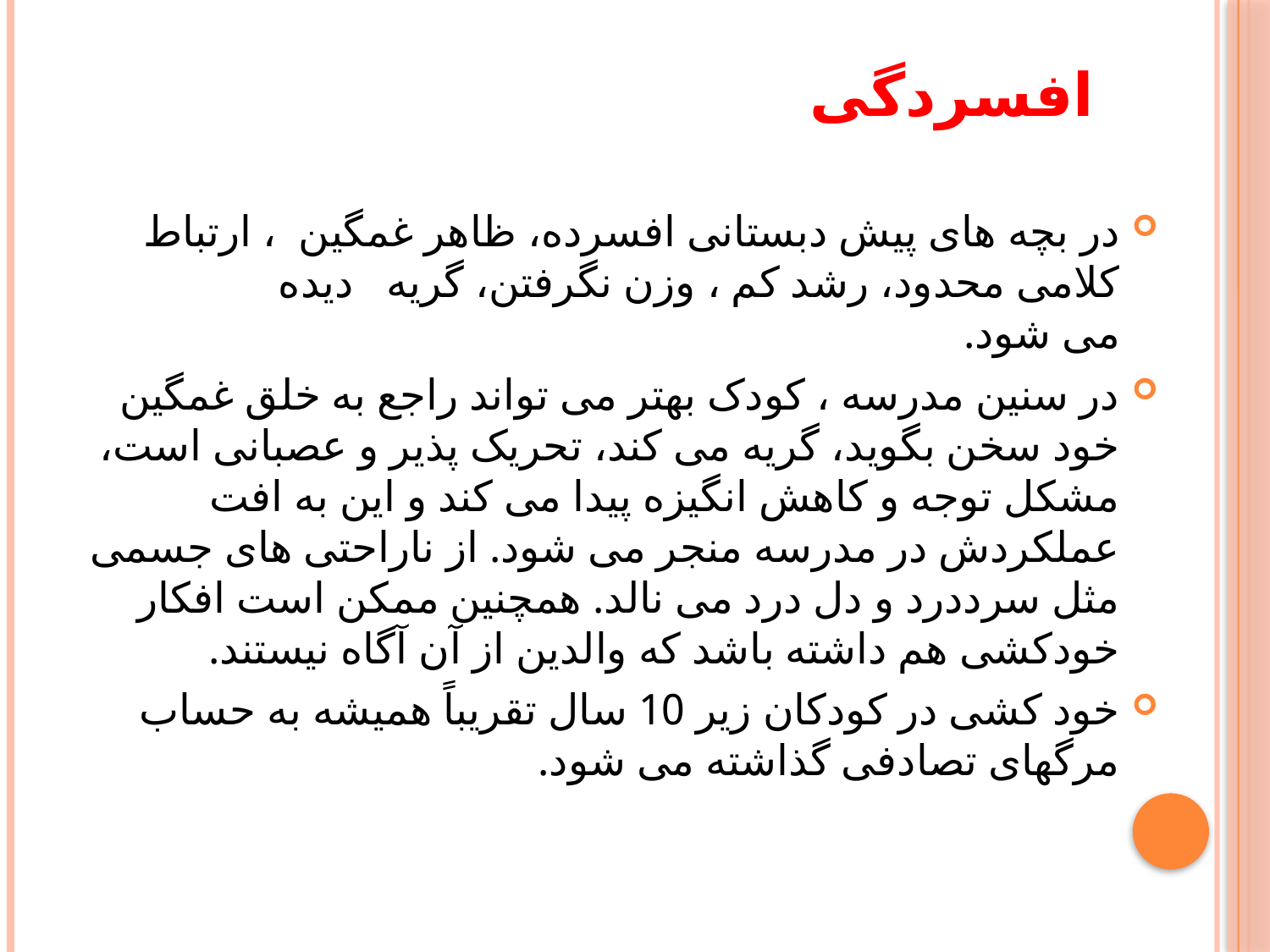

# افسردگی
در بچه های پیش دبستانی افسرده، ظاهر غمگین  ، ارتباط کلامی محدود، رشد کم ، وزن نگرفتن، گریه   دیده
می شود.
در سنین مدرسه ، کودک بهتر می تواند راجع به خلق غمگین خود سخن بگوید، گریه می کند، تحریک پذیر و عصبانی است، مشکل توجه و کاهش انگیزه پیدا می کند و این به افت عملکردش در مدرسه منجر می شود. از ناراحتی های جسمی مثل سرددرد و دل درد می نالد. همچنین ممکن است افکار خودکشی هم داشته باشد که والدین از آن آگاه نیستند.
خود کشی در کودکان زیر 10 سال تقریباً همیشه به حساب مرگهای تصادفی گذاشته می شود.